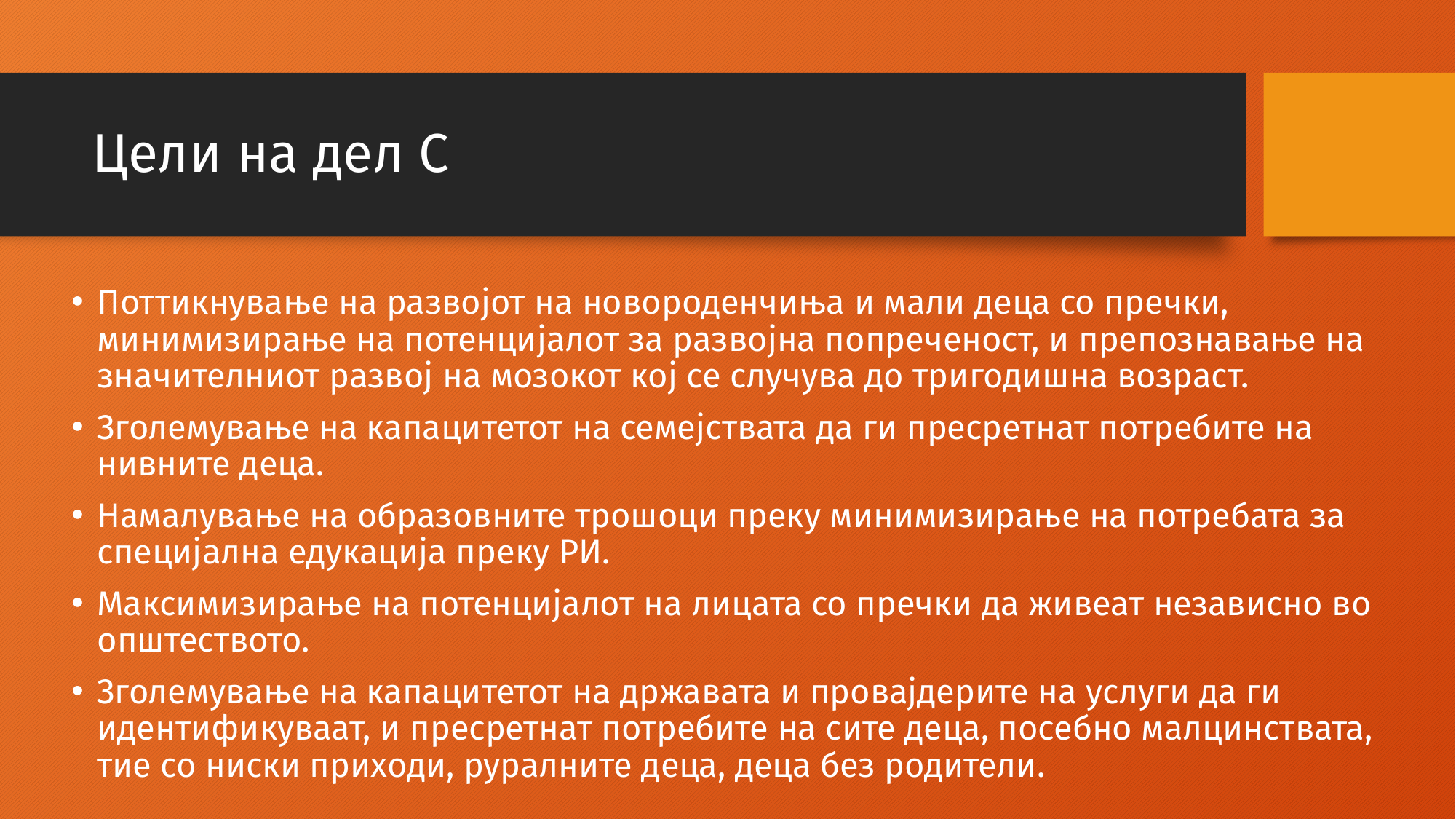

# Цели на дел С
Поттикнување на развојот на новороденчиња и мали деца со пречки, минимизирање на потенцијалот за развојна попреченост, и препознавање на значителниот развој на мозокот кој се случува до тригодишна возраст.
Зголемување на капацитетот на семејствата да ги пресретнат потребите на нивните деца.
Намалување на образовните трошоци преку минимизирање на потребата за специјална едукација преку РИ.
Максимизирање на потенцијалот на лицата со пречки да живеат независно во општеството.
Зголемување на капацитетот на државата и провајдерите на услуги да ги идентификуваат, и пресретнат потребите на сите деца, посебно малцинствата, тие со ниски приходи, руралните деца, деца без родители.